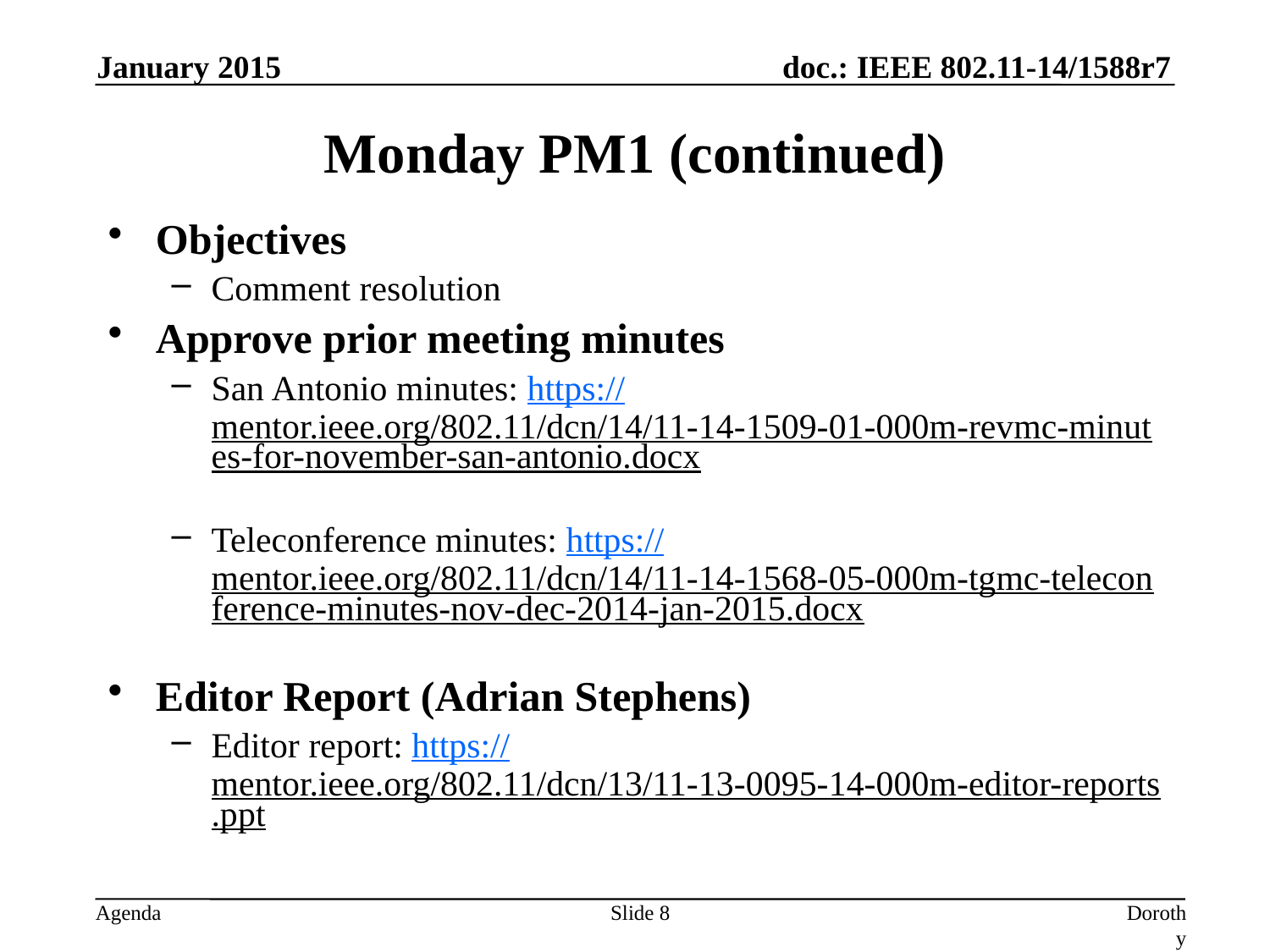

Monday PM1 (continued)
January 2015
Objectives
Comment resolution
Approve prior meeting minutes
San Antonio minutes: https://mentor.ieee.org/802.11/dcn/14/11-14-1509-01-000m-revmc-minutes-for-november-san-antonio.docx
Teleconference minutes: https://mentor.ieee.org/802.11/dcn/14/11-14-1568-05-000m-tgmc-teleconference-minutes-nov-dec-2014-jan-2015.docx
Editor Report (Adrian Stephens)
Editor report: https://mentor.ieee.org/802.11/dcn/13/11-13-0095-14-000m-editor-reports.ppt
Slide 8
Dorothy Stanley, Aruba Networks